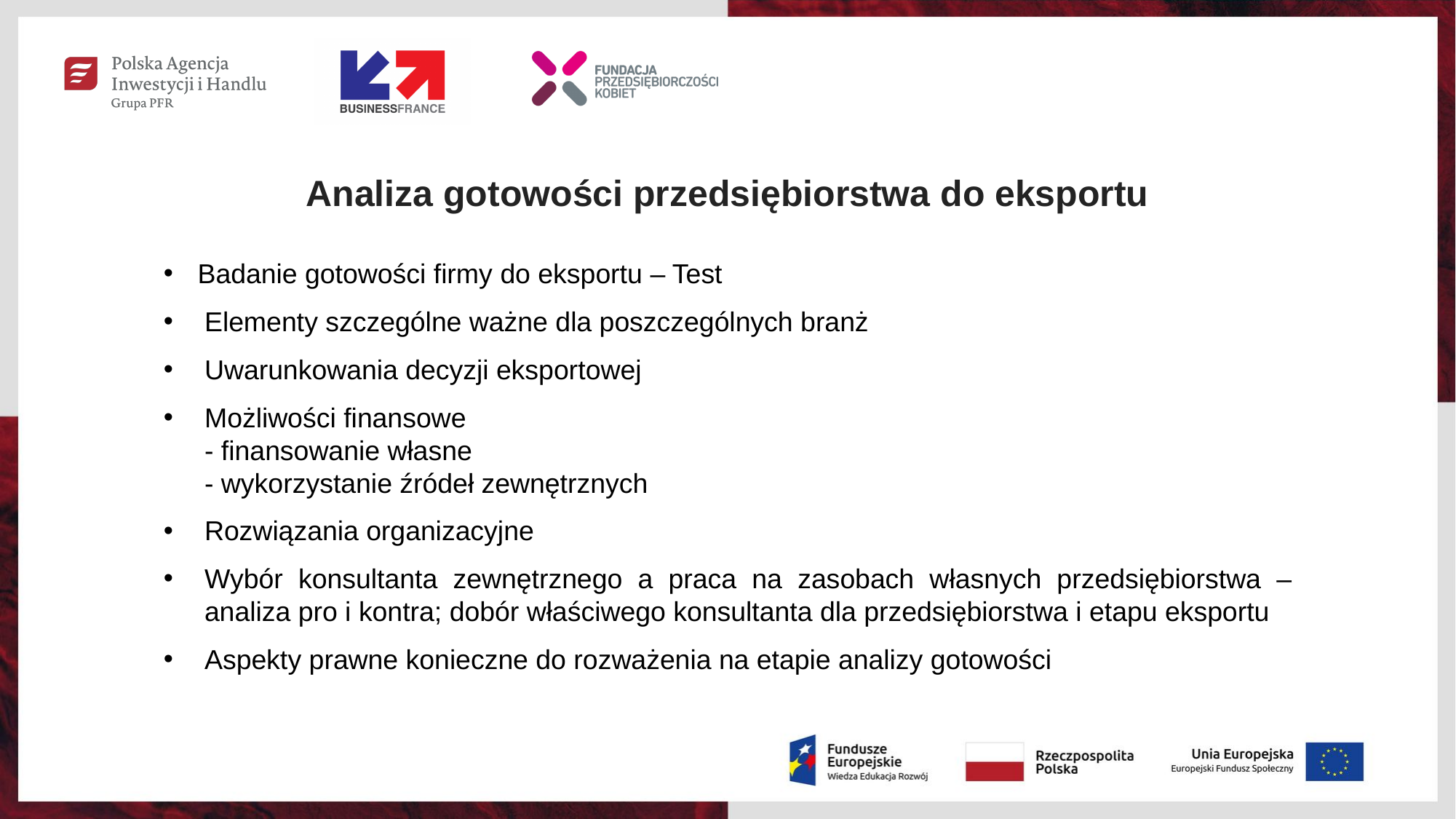

# Analiza gotowości przedsiębiorstwa do eksportu
Badanie gotowości firmy do eksportu – Test
Elementy szczególne ważne dla poszczególnych branż
Uwarunkowania decyzji eksportowej
Możliwości finansowe
- finansowanie własne
- wykorzystanie źródeł zewnętrznych
Rozwiązania organizacyjne
Wybór konsultanta zewnętrznego a praca na zasobach własnych przedsiębiorstwa – analiza pro i kontra; dobór właściwego konsultanta dla przedsiębiorstwa i etapu eksportu
Aspekty prawne konieczne do rozważenia na etapie analizy gotowości